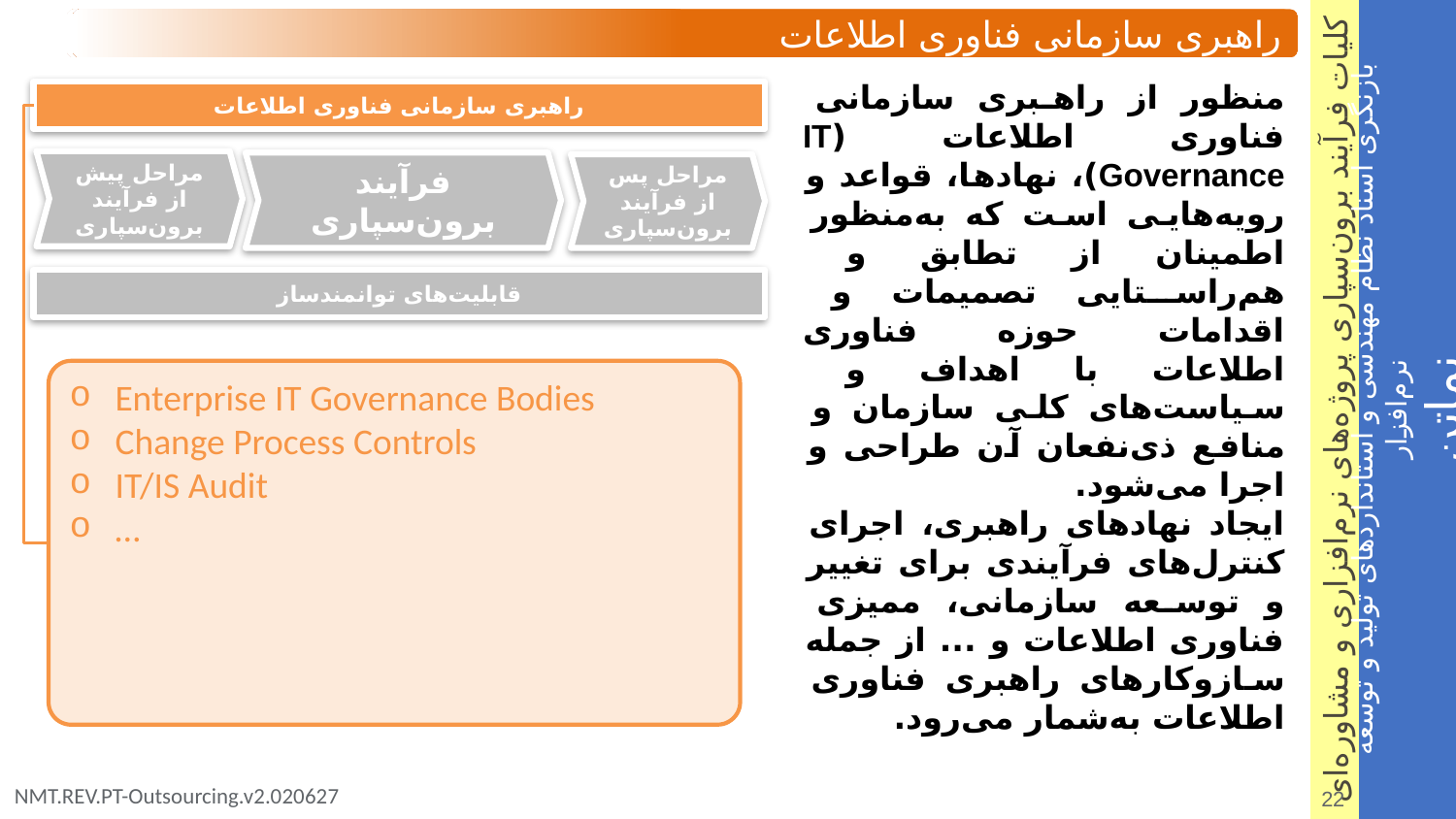

راهبری سازمانی فناوری اطلاعات
منظور از راهبری سازمانی فناوری اطلاعات (IT Governance)، نهادها، قواعد و رویه‌هایی است که به‌منظور اطمینان از تطابق و هم‌راستایی تصمیمات و اقدامات حوزه فناوری اطلاعات با اهداف و سیاست‌های کلی سازمان و منافع ذی‌نفعان آن طراحی و اجرا می‌شود.
ایجاد نهادهای راهبری، اجرای کنترل‌های فرآیندی برای تغییر و توسعه سازمانی، ممیزی فناوری اطلاعات و ... از جمله سازوکارهای راهبری فناوری اطلاعات به‌شمار می‌رود.

راهبری سازمانی فناوری اطلاعات
مراحل پیش از فرآیند برون‌سپاری
فرآیند برون‌سپاری
مراحل پس از فرآیند برون‌سپاری
قابلیت‌های توانمندساز
Enterprise IT Governance Bodies
Change Process Controls
IT/IS Audit
…
22